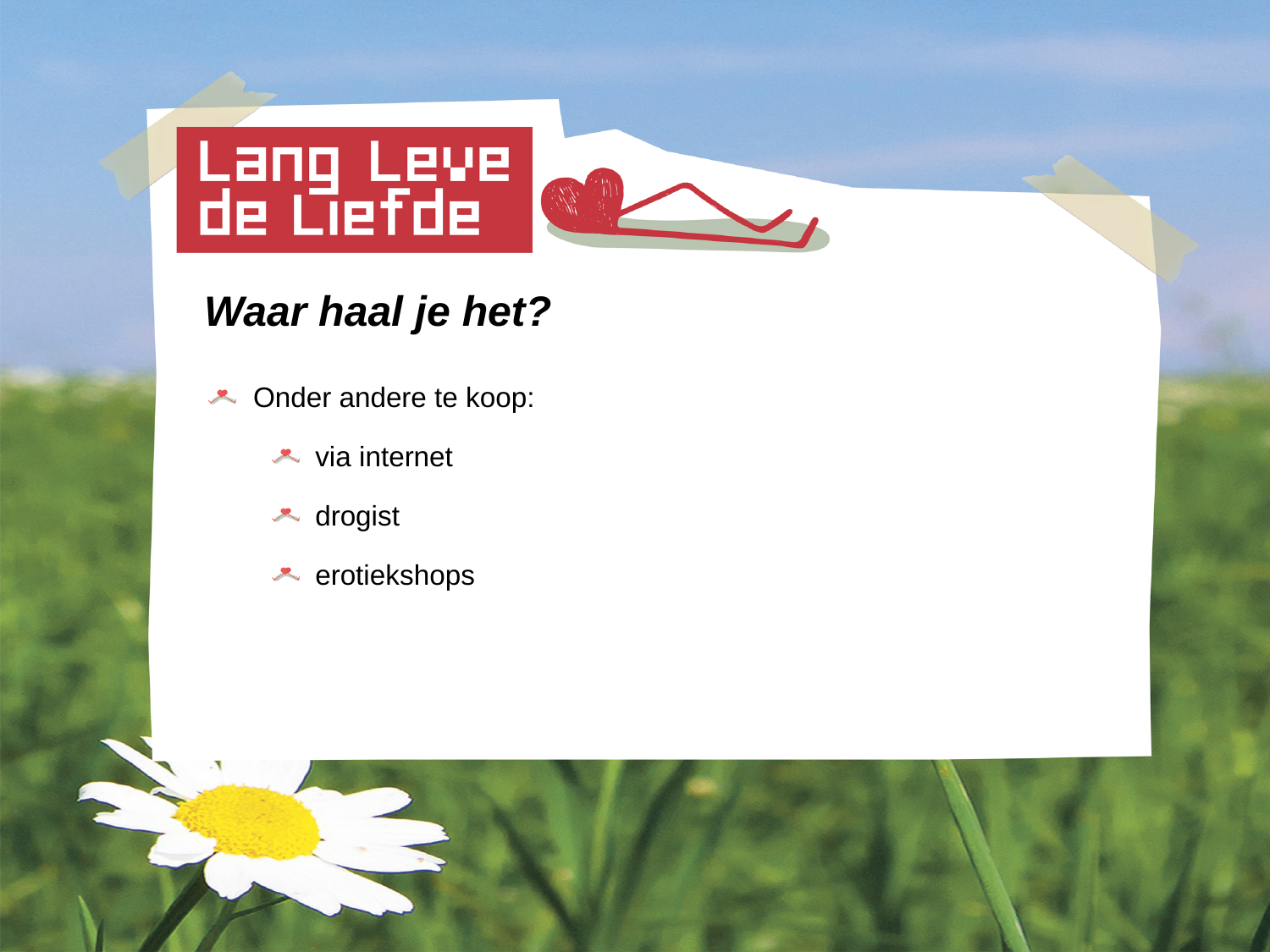

Waar haal je het?

  Onder andere te koop:

 via internet

 drogist

 erotiekshops